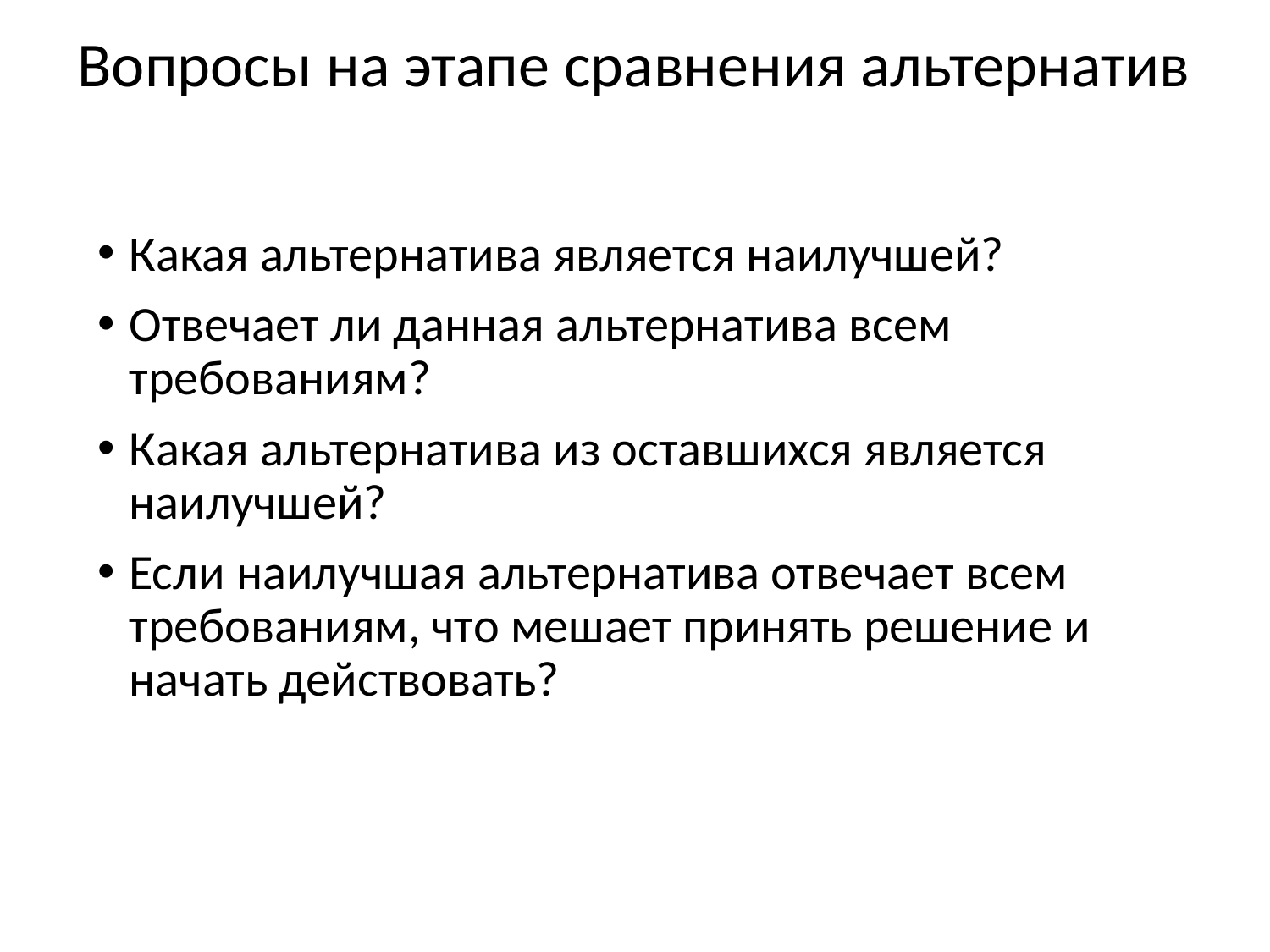

# Вопросы на этапе сравнения альтернатив
Какая альтернатива является наилучшей?
Отвечает ли данная альтернатива всем требованиям?
Какая альтернатива из оставшихся является наилучшей?
Если наилучшая альтернатива отвечает всем требованиям, что мешает принять решение и начать действовать?